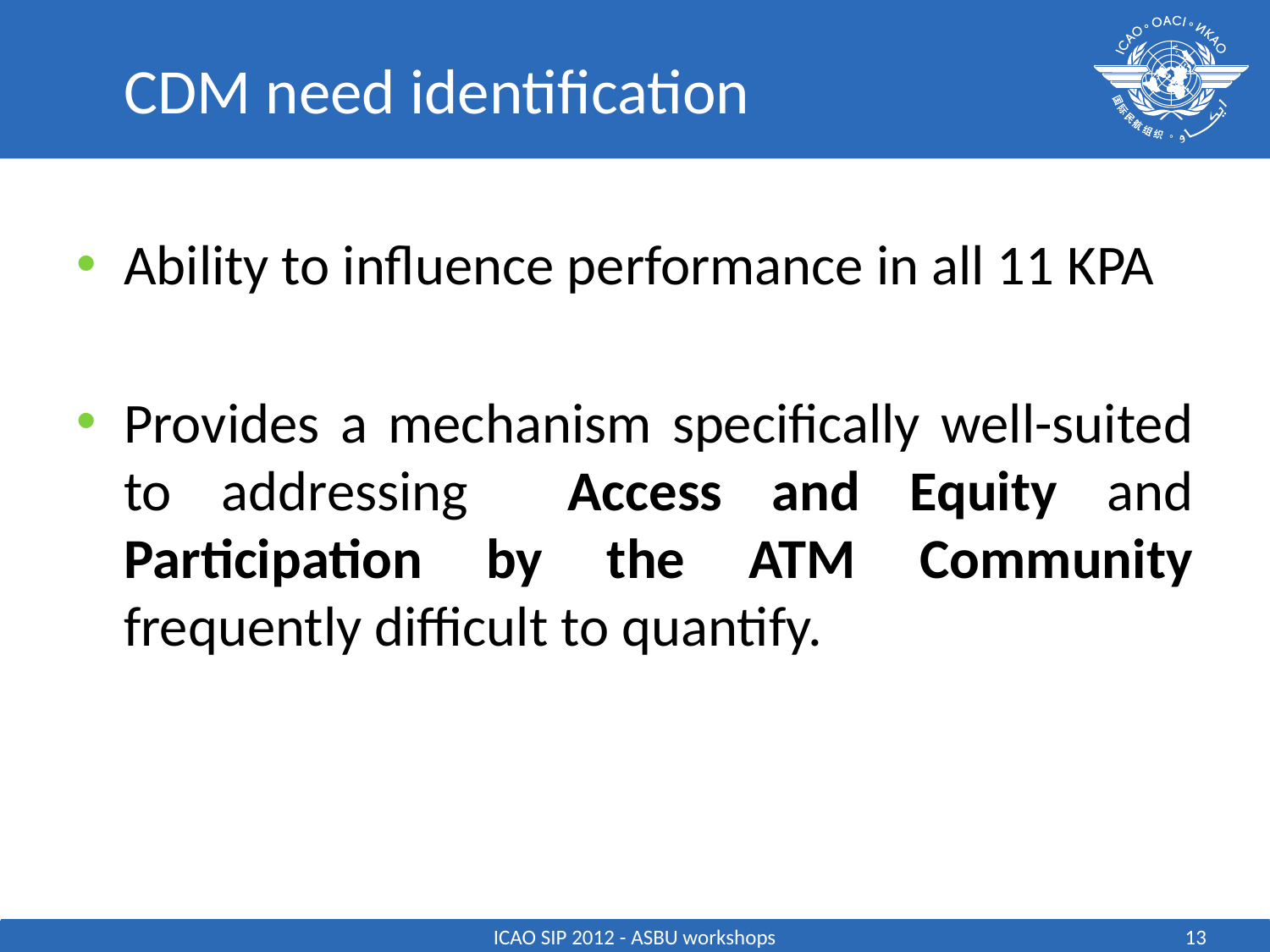

#
CDM need identification
Ability to influence performance in all 11 KPA

Provides a mechanism specifically well-suited to addressing  Access and Equity and Participation by the ATM Community frequently difficult to quantify.
ICAO SIP 2012 - ASBU workshops
13